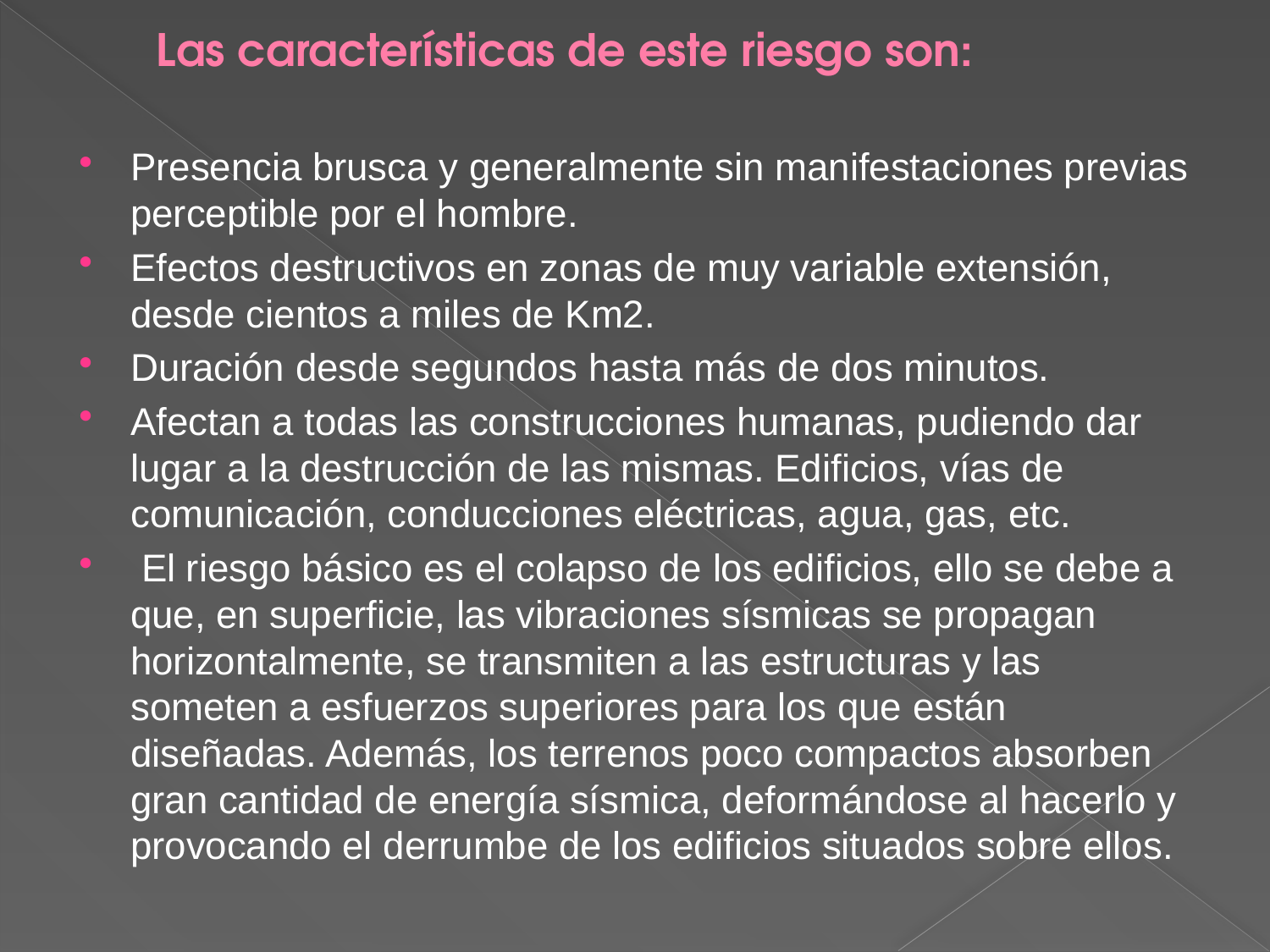

# Las características de este riesgo son:
Presencia brusca y generalmente sin manifestaciones previas perceptible por el hombre.
Efectos destructivos en zonas de muy variable extensión, desde cientos a miles de Km2.
Duración desde segundos hasta más de dos minutos.
Afectan a todas las construcciones humanas, pudiendo dar lugar a la destrucción de las mismas. Edificios, vías de comunicación, conducciones eléctricas, agua, gas, etc.
 El riesgo básico es el colapso de los edificios, ello se debe a que, en superficie, las vibraciones sísmicas se propagan horizontalmente, se transmiten a las estructuras y las someten a esfuerzos superiores para los que están diseñadas. Además, los terrenos poco compactos absorben gran cantidad de energía sísmica, deformándose al hacerlo y provocando el derrumbe de los edificios situados sobre ellos.